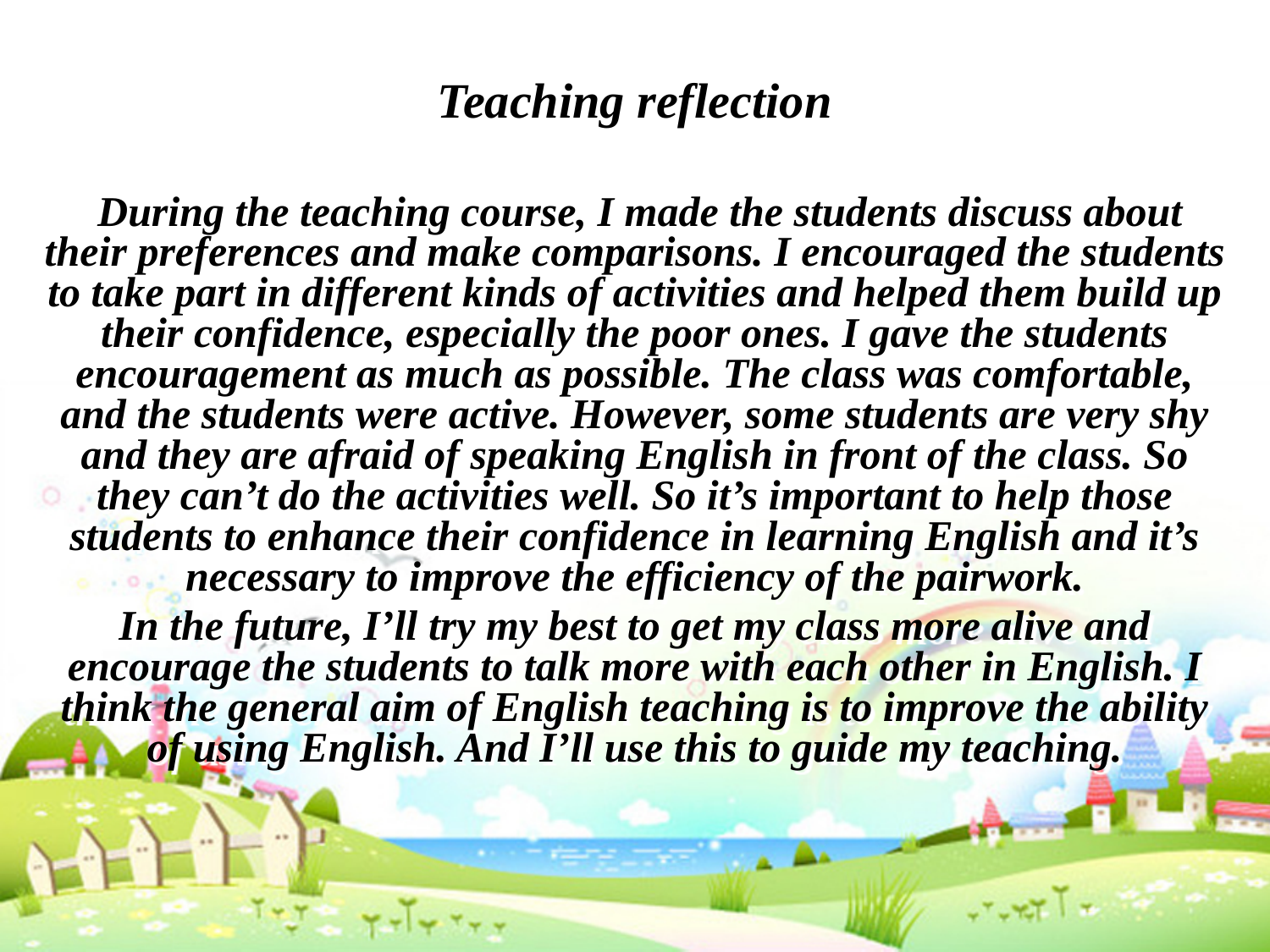

Teaching reflection

 During the teaching course, I made the students discuss about their preferences and make comparisons. I encouraged the students to take part in different kinds of activities and helped them build up their confidence, especially the poor ones. I gave the students encouragement as much as possible. The class was comfortable, and the students were active. However, some students are very shy and they are afraid of speaking English in front of the class. So they can’t do the activities well. So it’s important to help those students to enhance their confidence in learning English and it’s necessary to improve the efficiency of the pairwork.
In the future, I’ll try my best to get my class more alive and encourage the students to talk more with each other in English. I think the general aim of English teaching is to improve the ability of using English. And I’ll use this to guide my teaching.